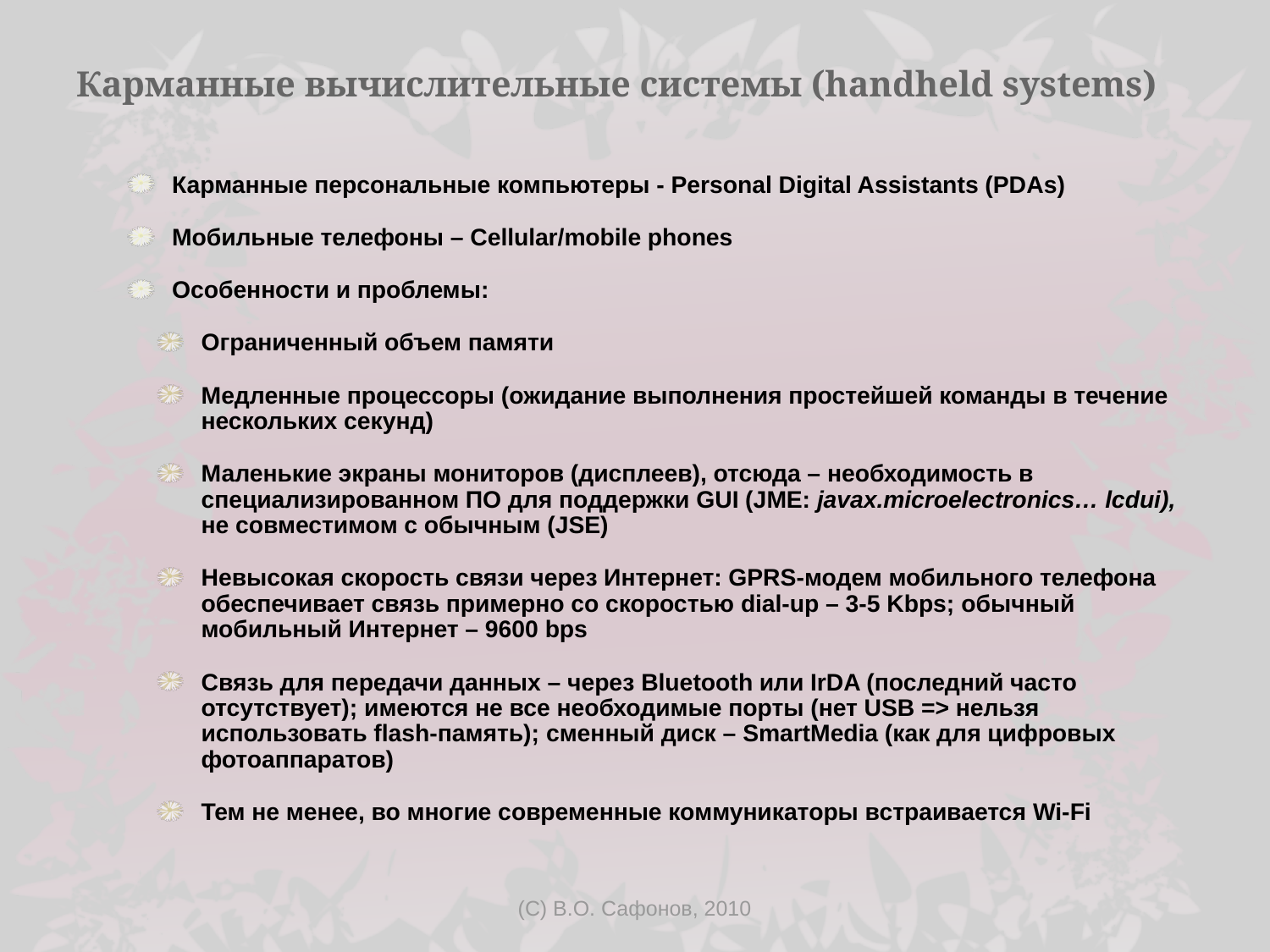

# Карманные вычислительные системы (handheld systems)
Карманные персональные компьютеры - Personal Digital Assistants (PDAs)
Мобильные телефоны – Cellular/mobile phones
Особенности и проблемы:
Ограниченный объем памяти
Медленные процессоры (ожидание выполнения простейшей команды в течение нескольких секунд)
Маленькие экраны мониторов (дисплеев), отсюда – необходимость в специализированном ПО для поддержки GUI (JME: javax.microelectronics… lcdui), не совместимом с обычным (JSE)
Невысокая скорость связи через Интернет: GPRS-модем мобильного телефона обеспечивает связь примерно со скоростью dial-up – 3-5 Kbps; обычный мобильный Интернет – 9600 bps
Связь для передачи данных – через Bluetooth или IrDA (последний часто отсутствует); имеются не все необходимые порты (нет USB => нельзя использовать flash-память); сменный диск – SmartMedia (как для цифровых фотоаппаратов)
Тем не менее, во многие современные коммуникаторы встраивается Wi-Fi
(C) В.О. Сафонов, 2010